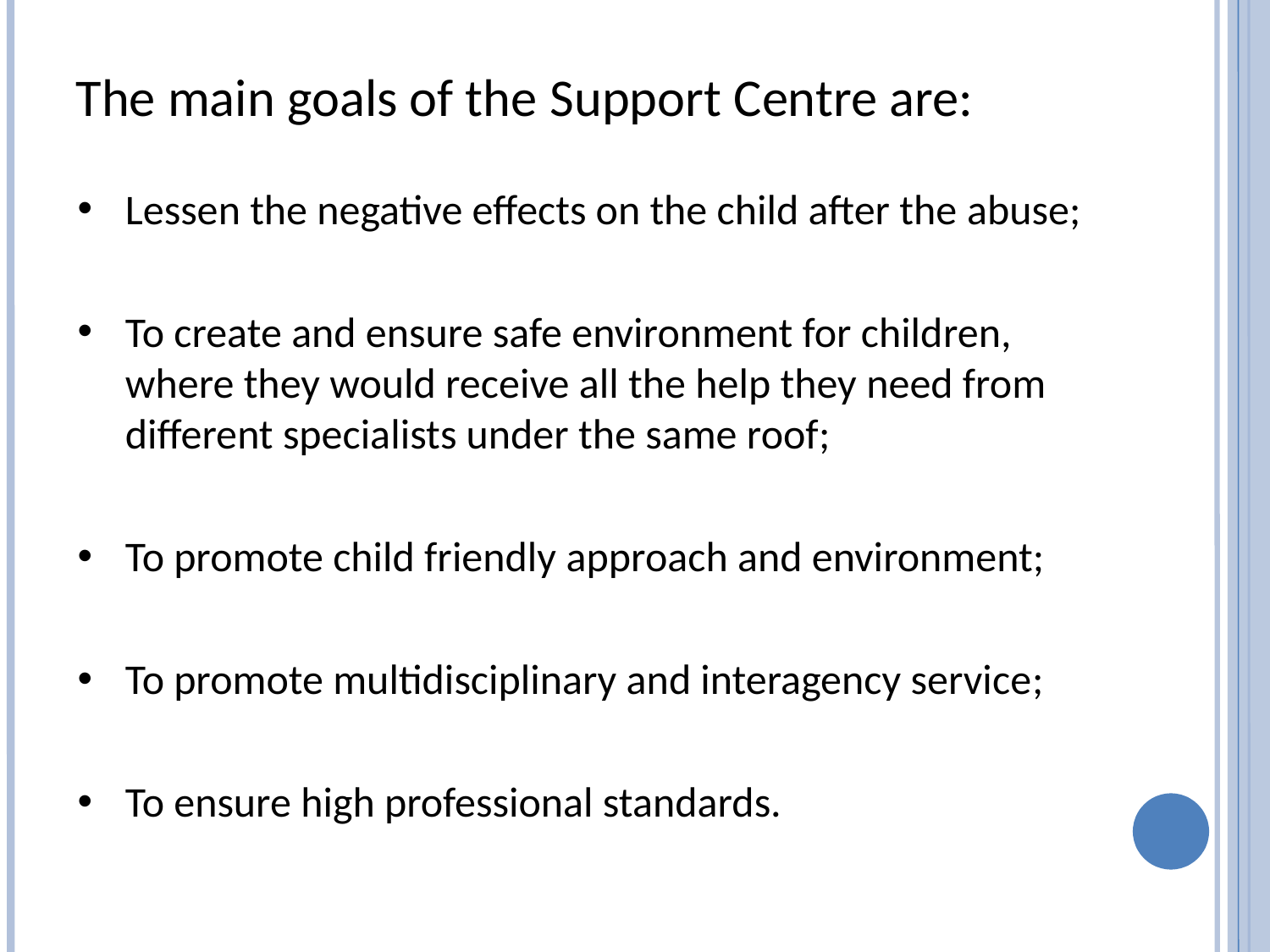

# The main goals of the Support Centre are:
Lessen the negative effects on the child after the abuse;

To create and ensure safe environment for children, where they would receive all the help they need from different specialists under the same roof;

To promote child friendly approach and environment;

To promote multidisciplinary and interagency service;

To ensure high professional standards.